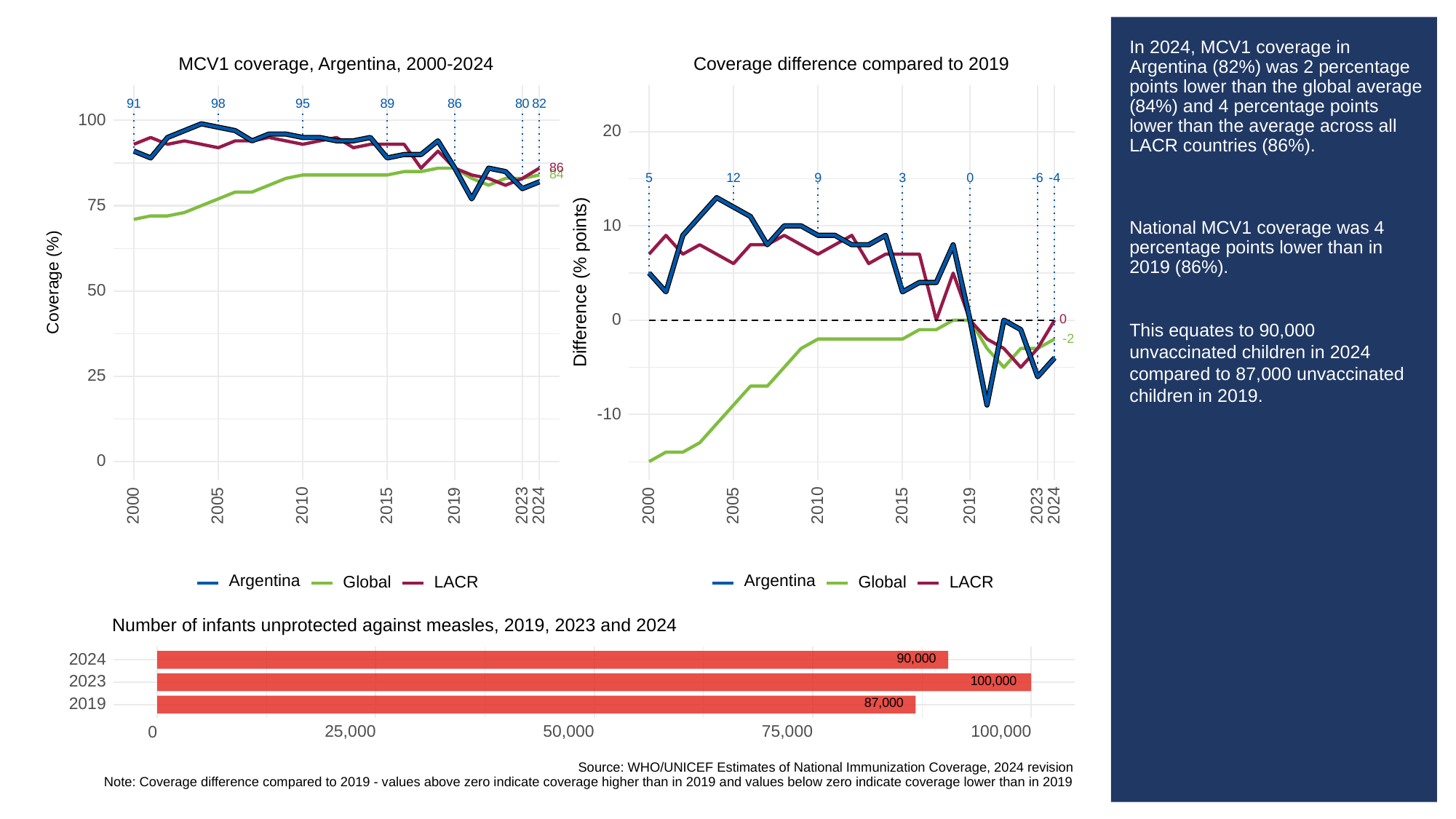

# In 2024, MCV1 coverage in Argentina (82%) was 2 percentage points lower than the global average (84%) and 4 percentage points lower than the average across all LACR countries (86%).

National MCV1 coverage was 4 percentage points lower than in 2019 (86%).

This equates to 90,000 unvaccinated children in 2024 compared to 87,000 unvaccinated children in 2019.

MCV1 coverage, Argentina, 2000-2024
Coverage difference compared to 2019

91
98
95
89
86
80
82

100

20

86

84
3
9
0
-6
12
5
-4

75

10

Difference (% points)
Coverage (%)
50

0
0

-2

25

-10

0

2023
2023
2000
2005
2010
2015
2019
2024
2000
2005
2010
2015
2019
2024
Argentina
Argentina
Global
LACR
Global
LACR

Number of infants unprotected against measles, 2019, 2023 and 2024

90,000
2024

100,000
2023

87,000
2019

25,000
50,000
75,000
100,000
0
Source: WHO/UNICEF Estimates of National Immunization Coverage, 2024 revision
Note: Coverage difference compared to 2019 - values above zero indicate coverage higher than in 2019 and values below zero indicate coverage lower than in 2019